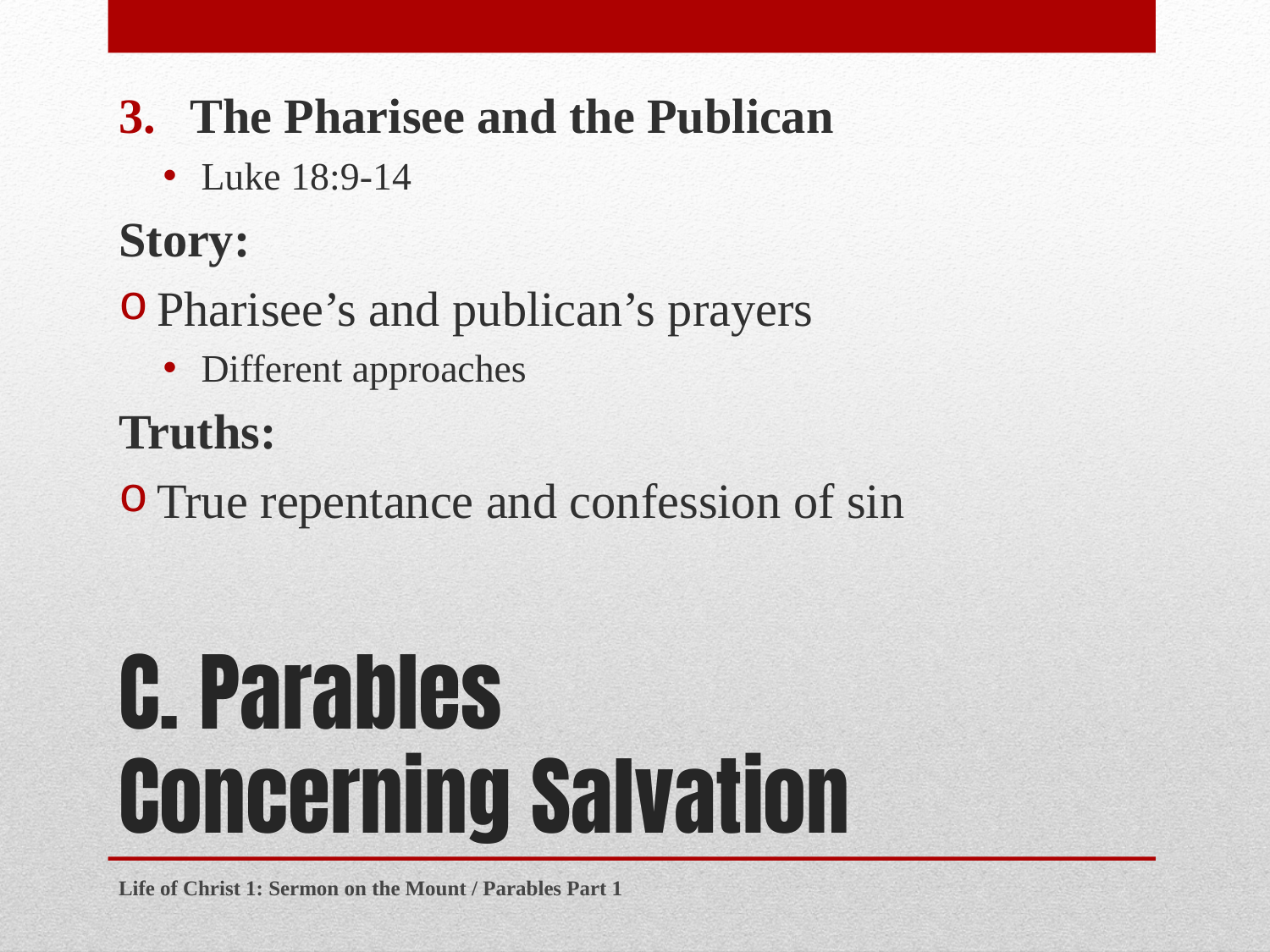

The Pharisee and the Publican
Luke 18:9-14
Story:
Pharisee’s and publican’s prayers
Different approaches
Truths:
True repentance and confession of sin
# C. Parables Concerning Salvation
Life of Christ 1: Sermon on the Mount / Parables Part 1